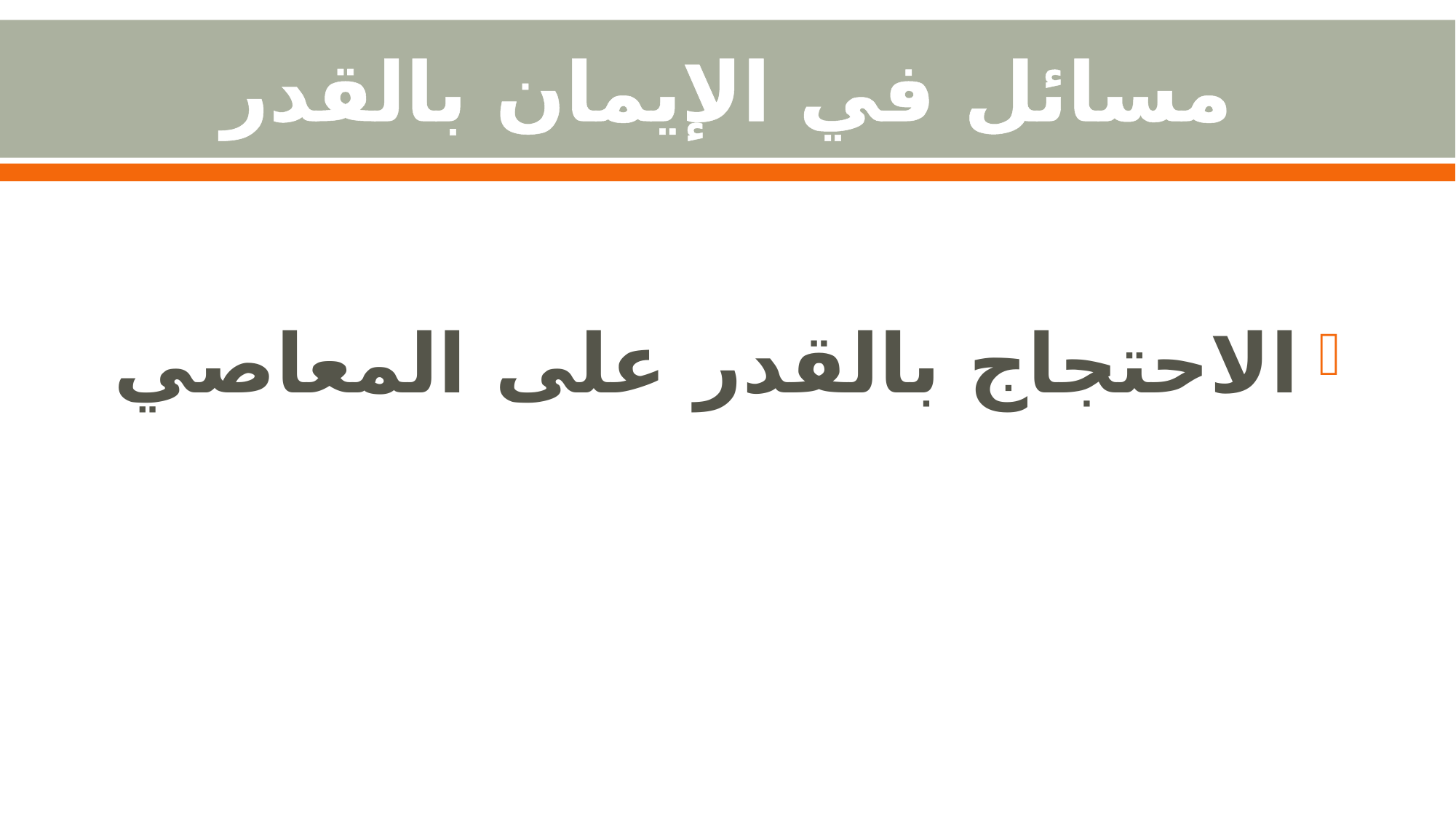

# مسائل في الإيمان بالقدر

الاحتجاج بالقدر على المعاصي